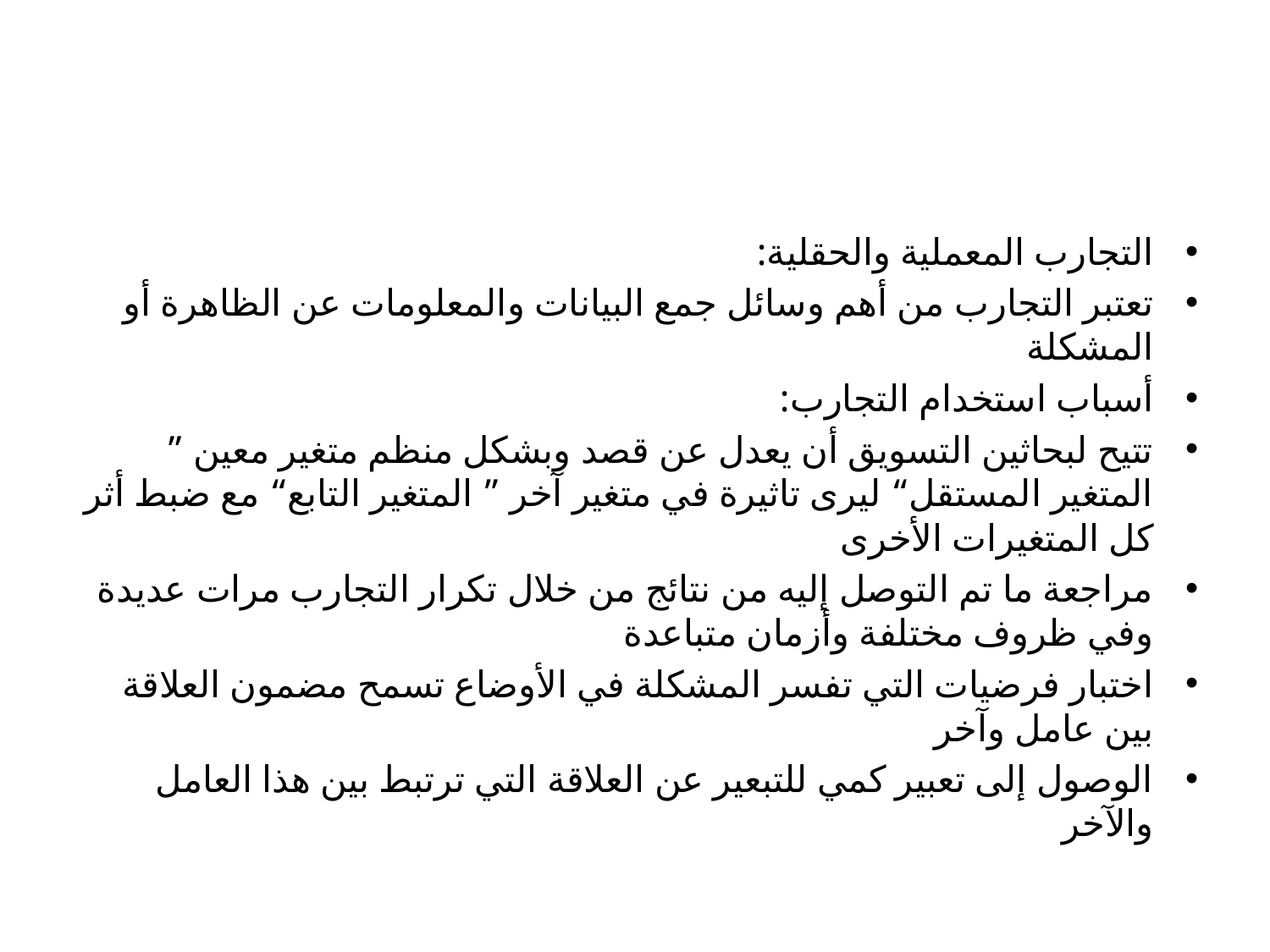

#
التجارب المعملية والحقلية:
تعتبر التجارب من أهم وسائل جمع البيانات والمعلومات عن الظاهرة أو المشكلة
أسباب استخدام التجارب:
تتيح لبحاثين التسويق أن يعدل عن قصد وبشكل منظم متغير معين ” المتغير المستقل“ ليرى تاثيرة في متغير آخر ” المتغير التابع“ مع ضبط أثر كل المتغيرات الأخرى
مراجعة ما تم التوصل إليه من نتائج من خلال تكرار التجارب مرات عديدة وفي ظروف مختلفة وأزمان متباعدة
اختبار فرضيات التي تفسر المشكلة في الأوضاع تسمح مضمون العلاقة بين عامل وآخر
الوصول إلى تعبير كمي للتبعير عن العلاقة التي ترتبط بين هذا العامل والآخر